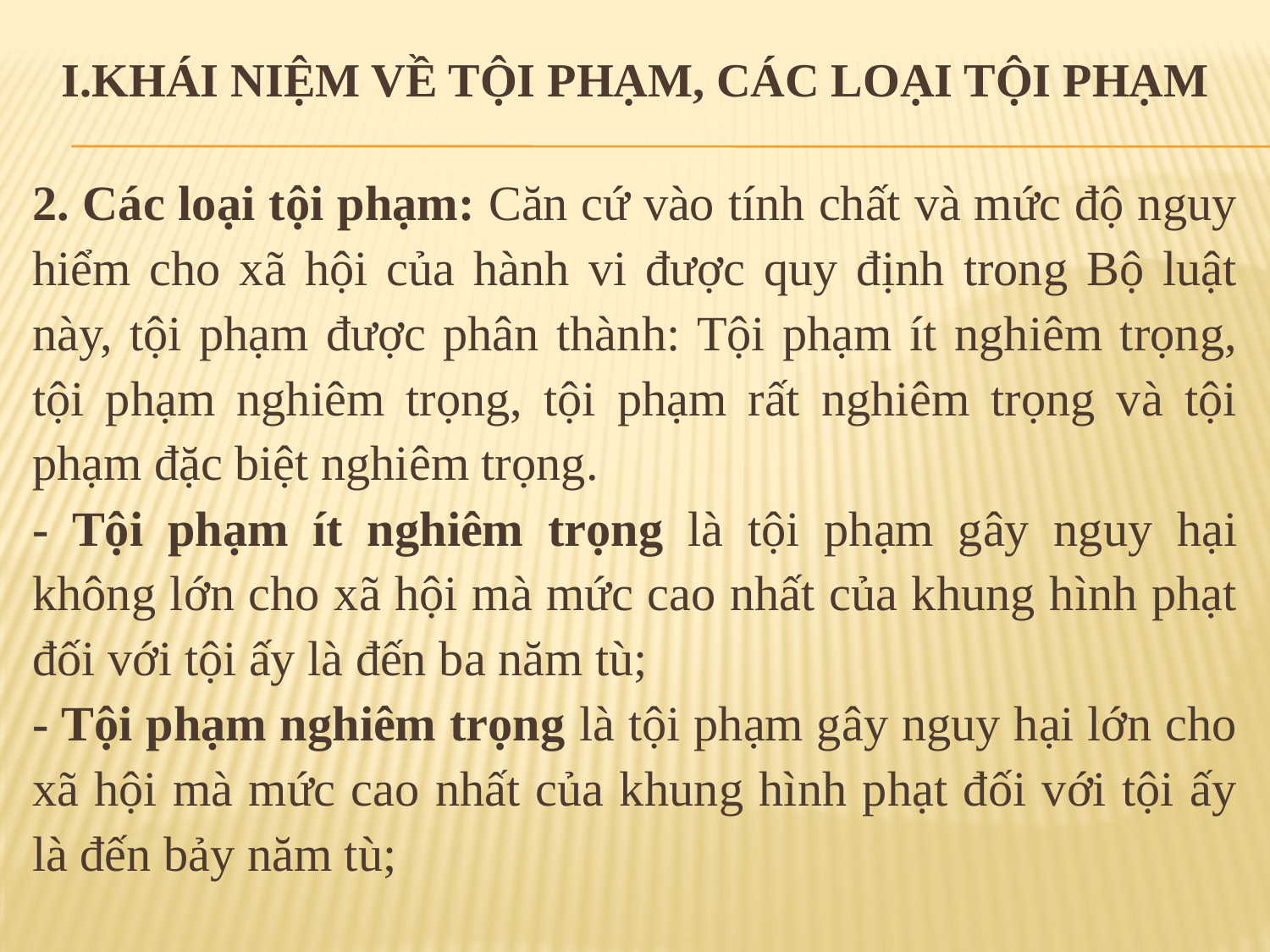

# I.KHÁI NiỆM VỀ TỘI PHẠM, các loại tội phạm
2. Các loại tội phạm: Căn cứ vào tính chất và mức độ nguy hiểm cho xã hội của hành vi được quy định trong Bộ luật này, tội phạm được phân thành: Tội phạm ít nghiêm trọng, tội phạm nghiêm trọng, tội phạm rất nghiêm trọng và tội phạm đặc biệt nghiêm trọng.
- Tội phạm ít nghiêm trọng là tội phạm gây nguy hại không lớn cho xã hội mà mức cao nhất của khung hình phạt đối với tội ấy là đến ba năm tù;
- Tội phạm nghiêm trọng là tội phạm gây nguy hại lớn cho xã hội mà mức cao nhất của khung hình phạt đối với tội ấy là đến bảy năm tù;